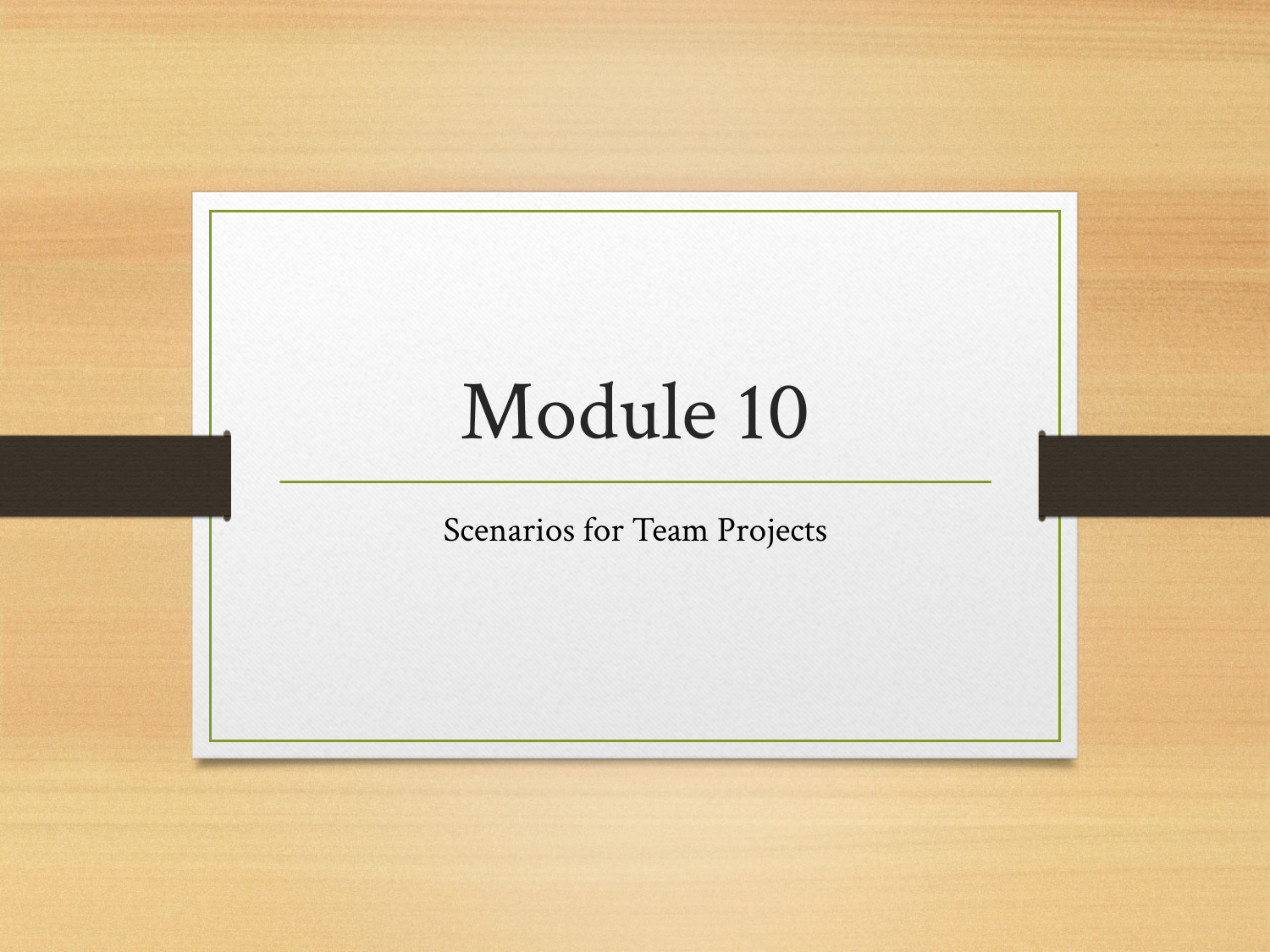

# Module 10
Scenarios for Team Projects